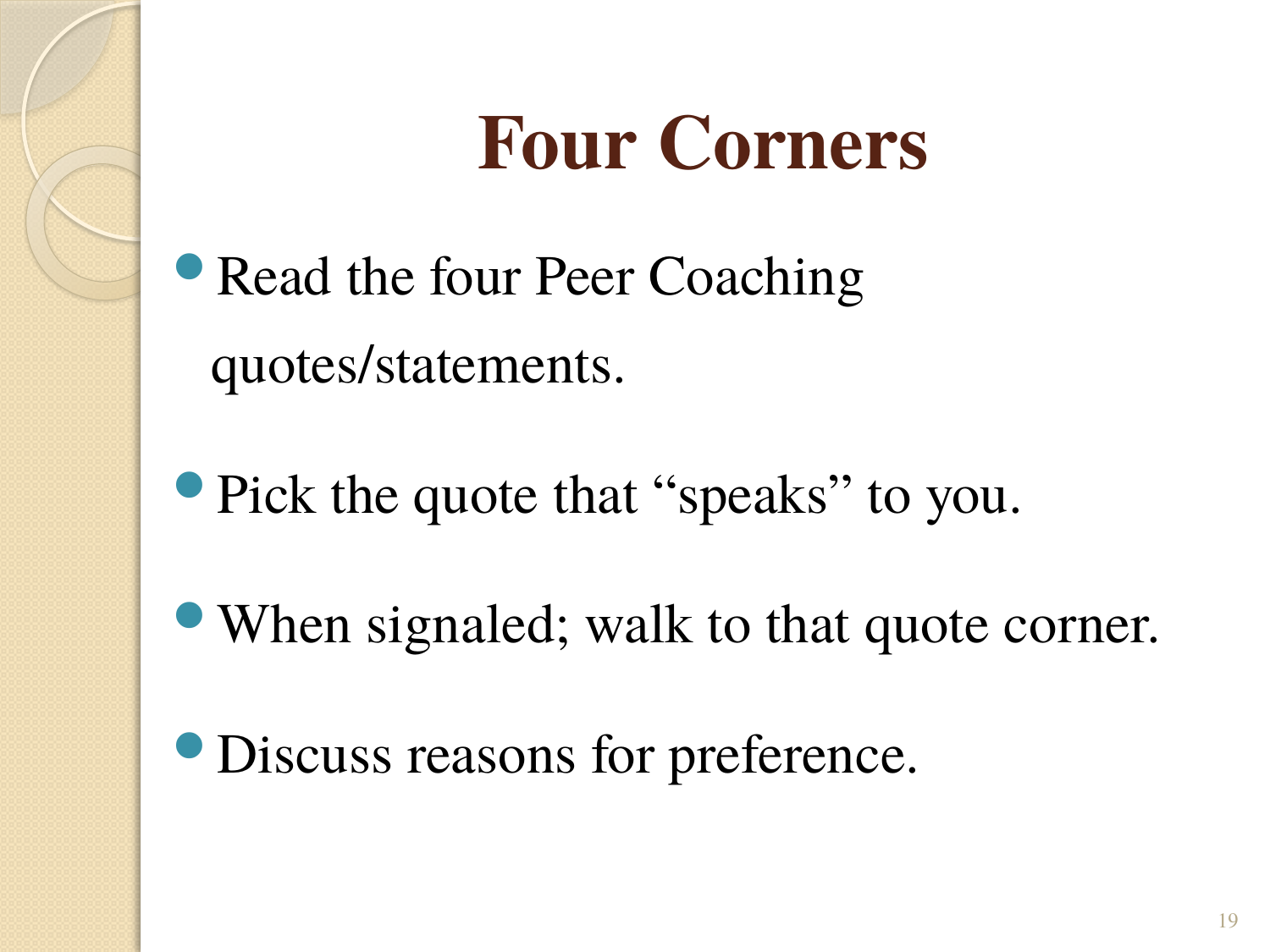

# Four Corners
Read the four Peer Coaching quotes/statements.
Pick the quote that “speaks” to you.
When signaled; walk to that quote corner.
Discuss reasons for preference.
19